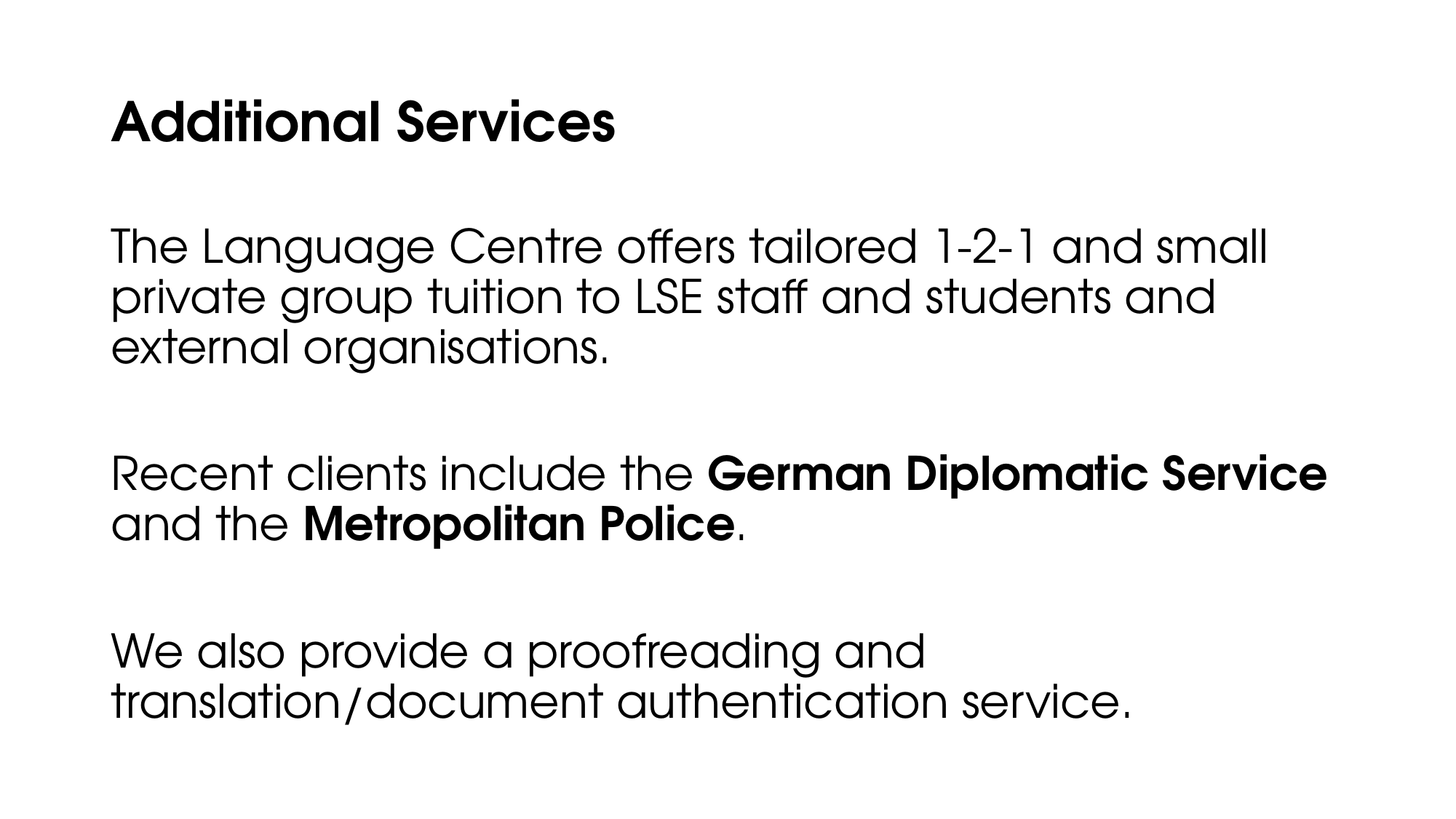

# Additional Services
The Language Centre offers tailored 1-2-1 and small private group tuition to LSE staff and students and external organisations.

Recent clients include the German Diplomatic Service and the Metropolitan Police.

We also provide a proofreading and translation/document authentication service.